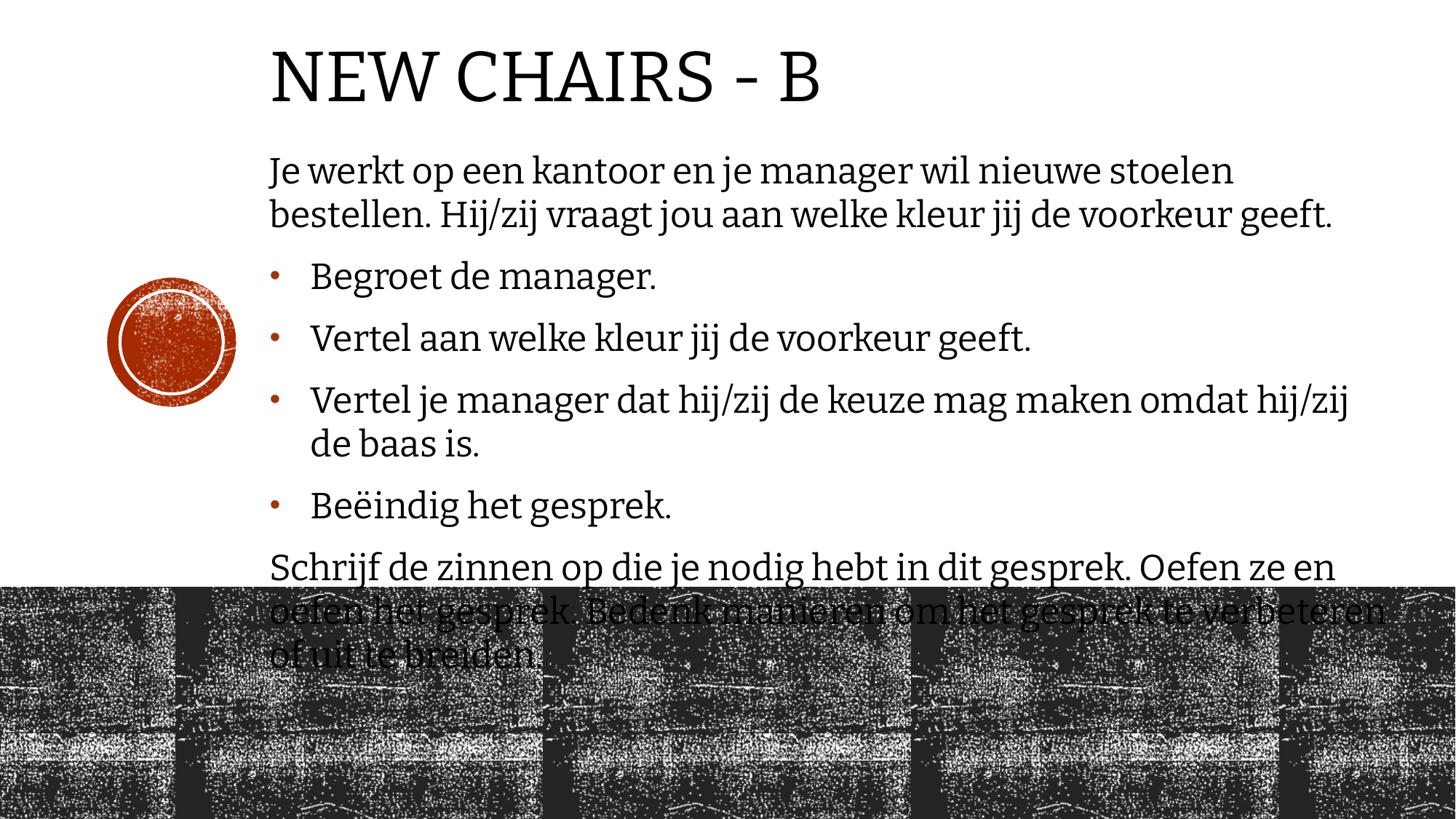

# New chairs - b
Je werkt op een kantoor en je manager wil nieuwe stoelen bestellen. Hij/zij vraagt jou aan welke kleur jij de voorkeur geeft.
Begroet de manager.
Vertel aan welke kleur jij de voorkeur geeft.
Vertel je manager dat hij/zij de keuze mag maken omdat hij/zij de baas is.
Beëindig het gesprek.
Schrijf de zinnen op die je nodig hebt in dit gesprek. Oefen ze en oefen het gesprek. Bedenk manieren om het gesprek te verbeteren of uit te breiden.